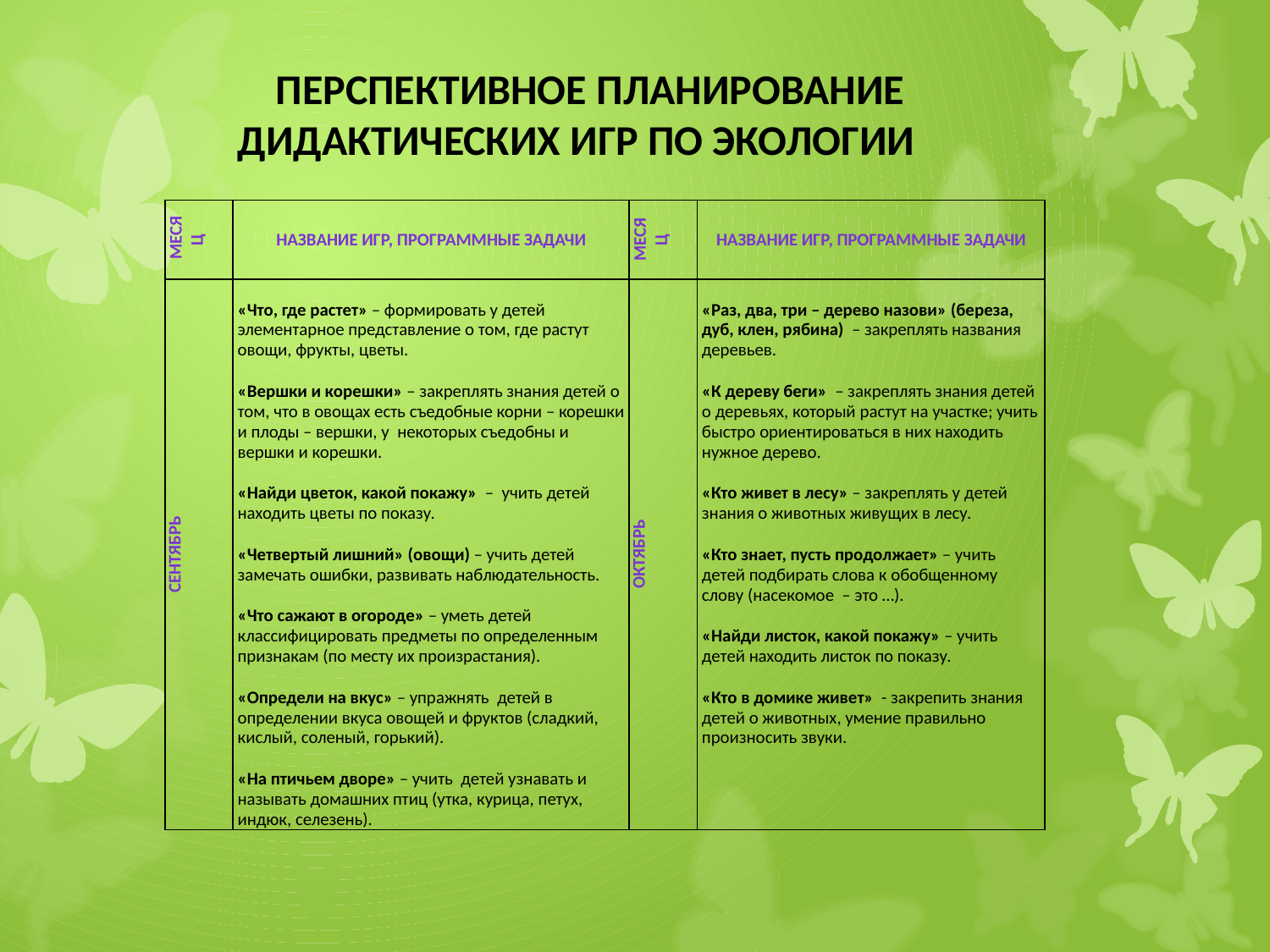

ПЕРСПЕКТИВНОЕ ПЛАНИРОВАНИЕ
ДИДАКТИЧЕСКИХ ИГР ПО ЭКОЛОГИИ

| МЕСЯЦ | НАЗВАНИЕ ИГР, ПРОГРАММНЫЕ ЗАДАЧИ | МЕСЯЦ | НАЗВАНИЕ ИГР, ПРОГРАММНЫЕ ЗАДАЧИ |
| --- | --- | --- | --- |
| СЕНТЯБРЬ | «Что, где растет» – формировать у детей элементарное представление о том, где растут овощи, фрукты, цветы.   «Вершки и корешки» – закреплять знания детей о том, что в овощах есть съедобные корни – корешки и плоды – вершки, у некоторых съедобны и вершки и корешки.   «Найди цветок, какой покажу» – учить детей находить цветы по показу.   «Четвертый лишний» (овощи) – учить детей замечать ошибки, развивать наблюдательность.   «Что сажают в огороде» – уметь детей классифицировать предметы по определенным признакам (по месту их произрастания).   «Определи на вкус» – упражнять детей в определении вкуса овощей и фруктов (сладкий, кислый, соленый, горький).   «На птичьем дворе» – учить детей узнавать и называть домашних птиц (утка, курица, петух, индюк, селезень). | ОКТЯБРЬ | «Раз, два, три – дерево назови» (береза, дуб, клен, рябина) – закреплять названия деревьев.   «К дереву беги» – закреплять знания детей о деревьях, который растут на участке; учить быстро ориентироваться в них находить нужное дерево.   «Кто живет в лесу» – закреплять у детей знания о животных живущих в лесу.   «Кто знает, пусть продолжает» – учить детей подбирать слова к обобщенному слову (насекомое – это …).   «Найди листок, какой покажу» – учить детей находить листок по показу.   «Кто в домике живет» - закрепить знания детей о животных, умение правильно произносить звуки. |